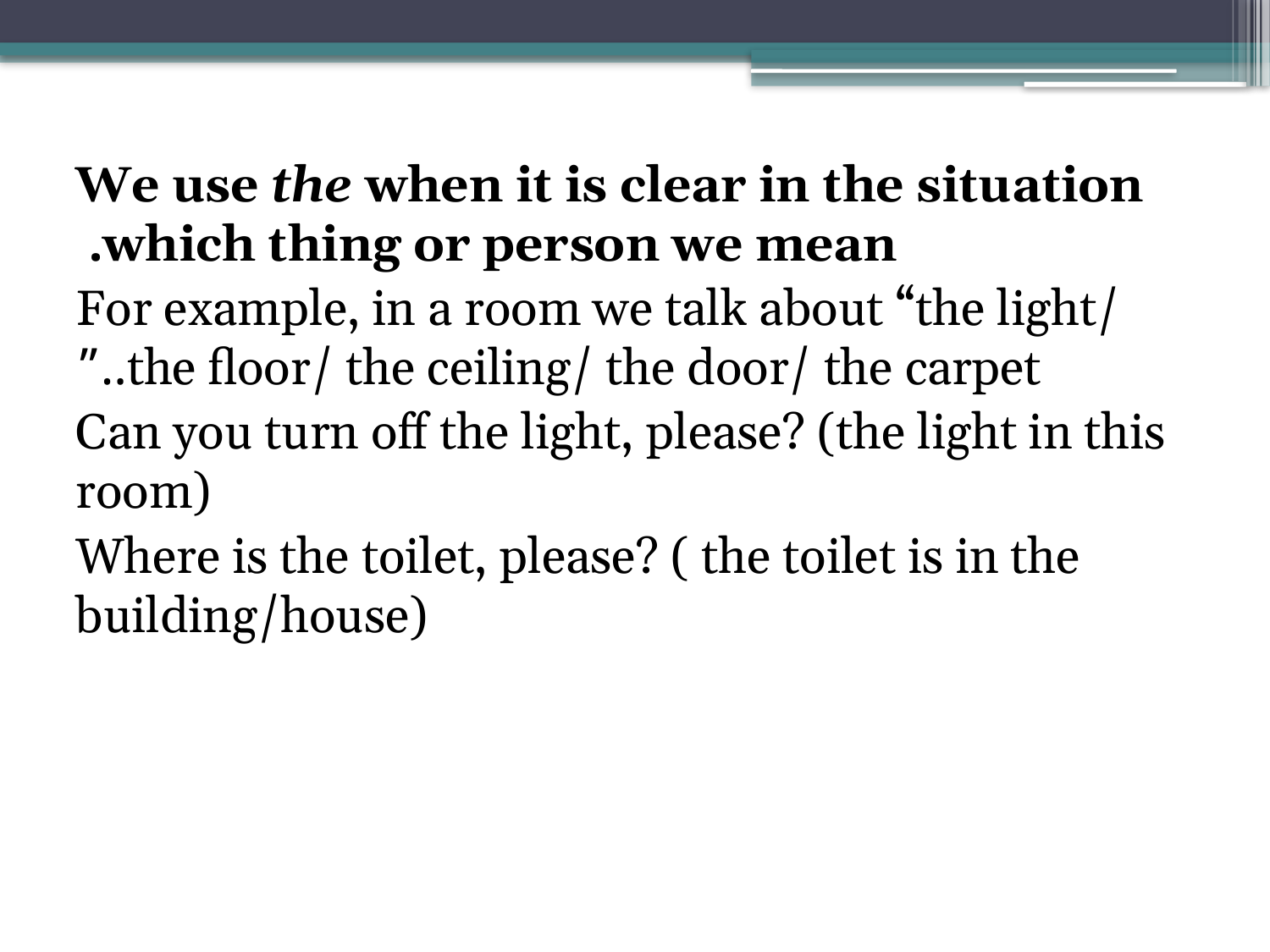

We use the when it is clear in the situation which thing or person we mean.
For example, in a room we talk about “the light/ the floor/ the ceiling/ the door/ the carpet..”
Can you turn off the light, please? (the light in this room)
Where is the toilet, please? ( the toilet is in the building/house)